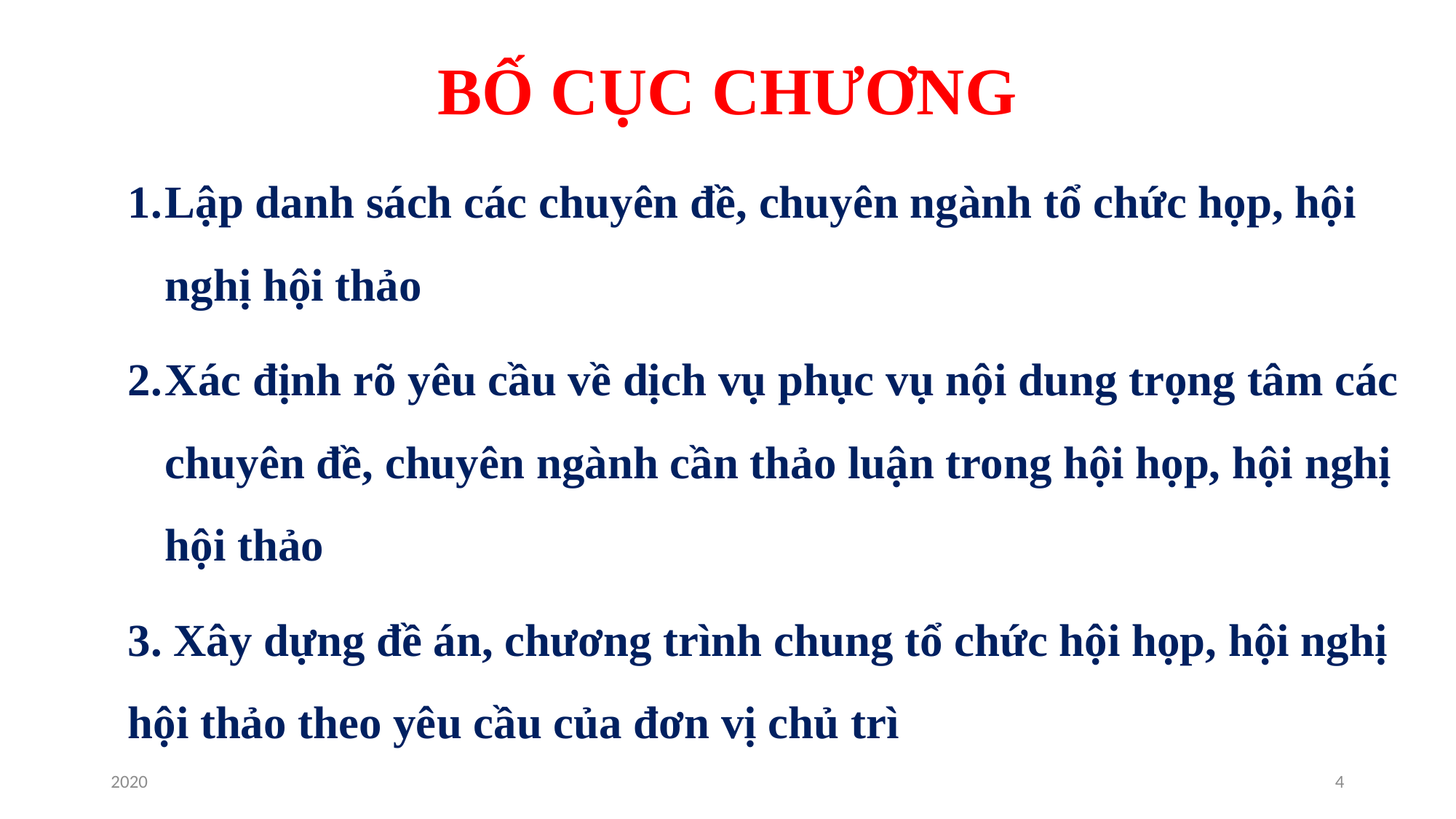

Lập danh sách các chuyên đề, chuyên ngành tổ chức họp, hội nghị hội thảo
Xác định rõ yêu cầu về dịch vụ phục vụ nội dung trọng tâm các chuyên đề, chuyên ngành cần thảo luận trong hội họp, hội nghị hội thảo
3. Xây dựng đề án, chương trình chung tổ chức hội họp, hội nghị hội thảo theo yêu cầu của đơn vị chủ trì

2020
4